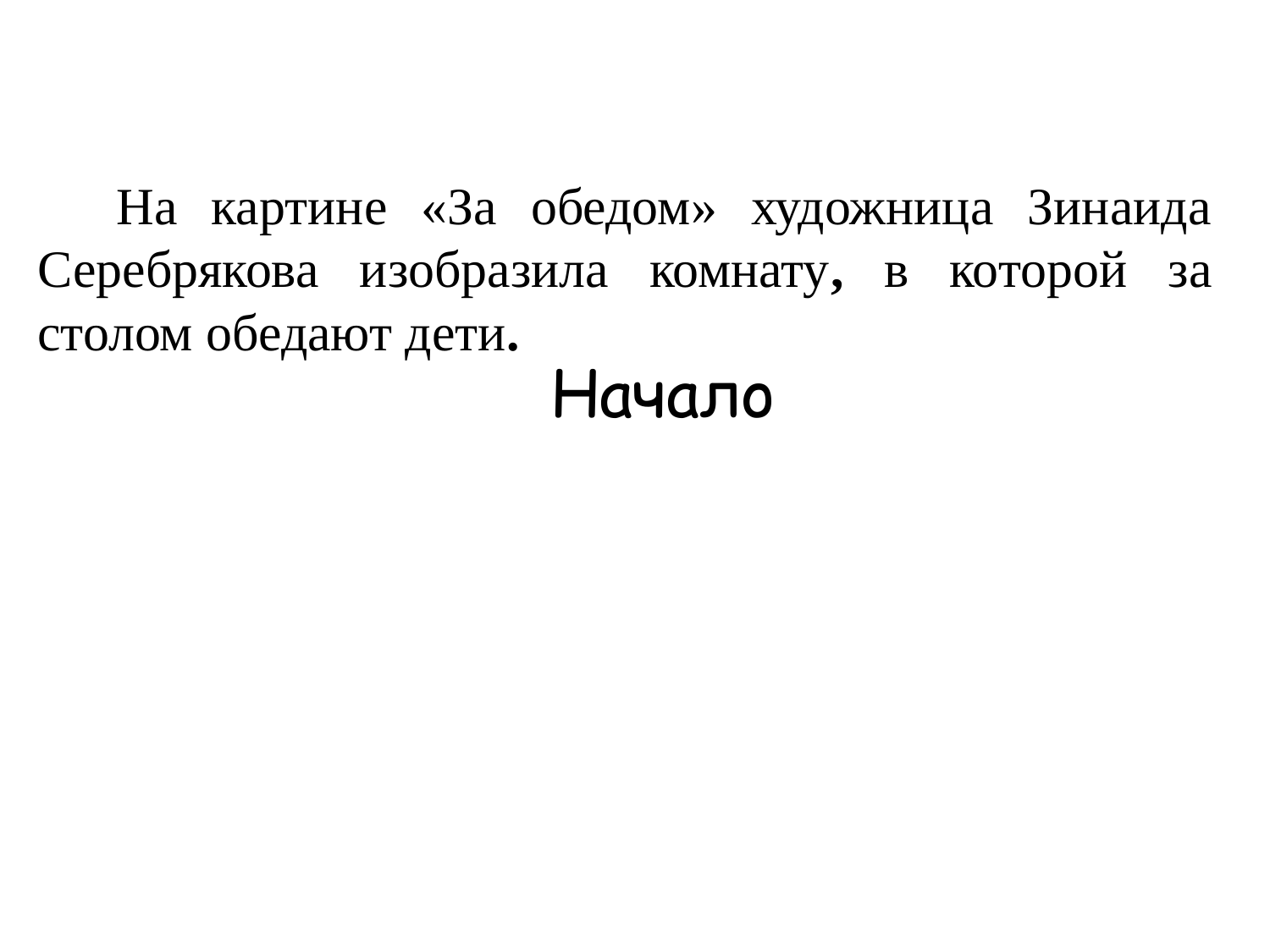

На картине «За обедом» художница Зинаида Серебрякова изобразила комнату, в которой за столом обедают дети.

# Начало